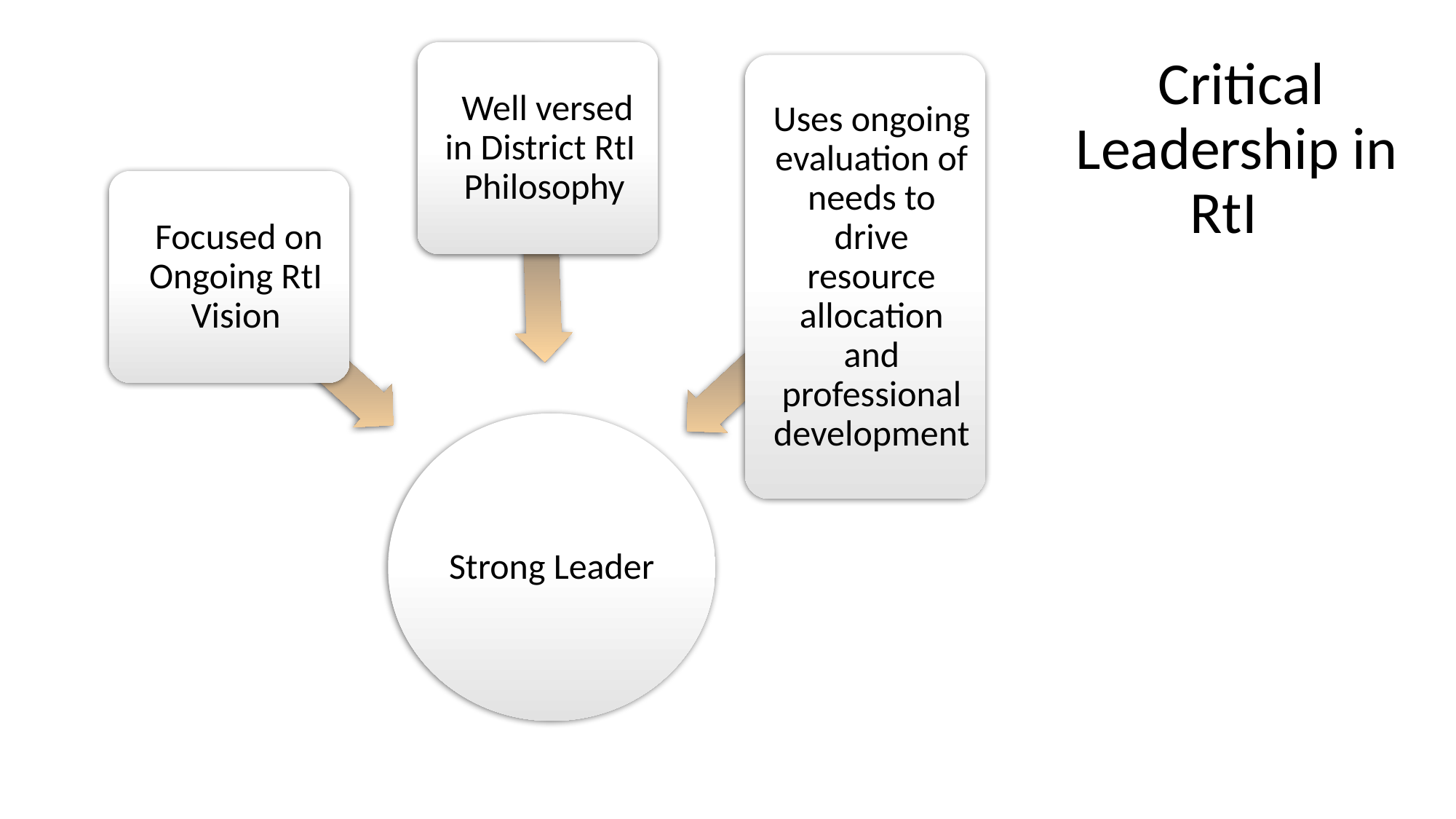

Strong Leader
 Focused on Ongoing RtI Vision
 Well versed in District RtI  Philosophy
Uses ongoing evaluation of needs to drive resource allocation and professional development
# Critical Leadership in RtI